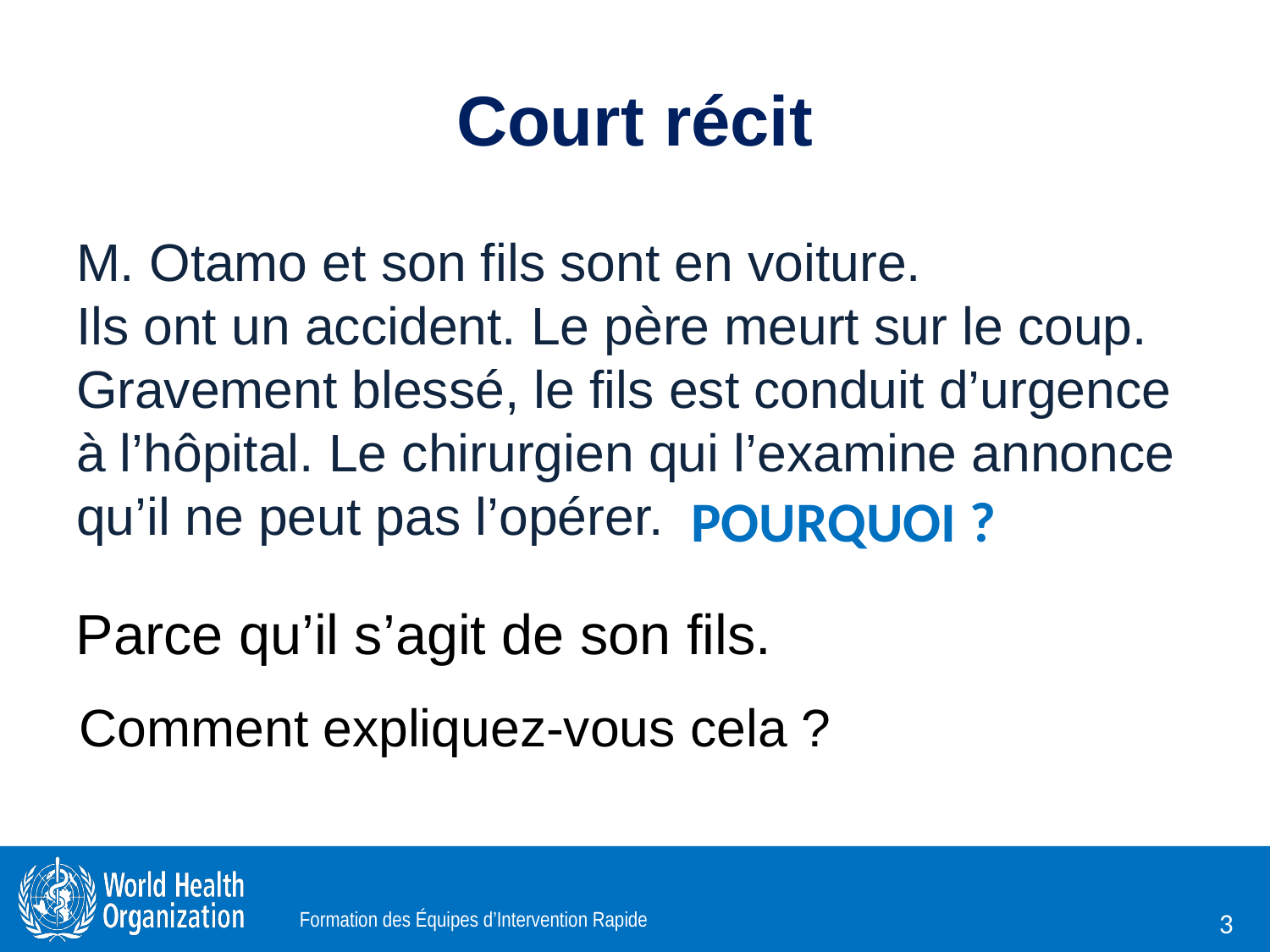

# Court récit
M. Otamo et son fils sont en voiture.
Ils ont un accident. Le père meurt sur le coup. Gravement blessé, le fils est conduit d’urgence à l’hôpital. Le chirurgien qui l’examine annonce qu’il ne peut pas l’opérer.
POURQUOI ?
Parce qu’il s’agit de son fils.
Comment expliquez-vous cela ?